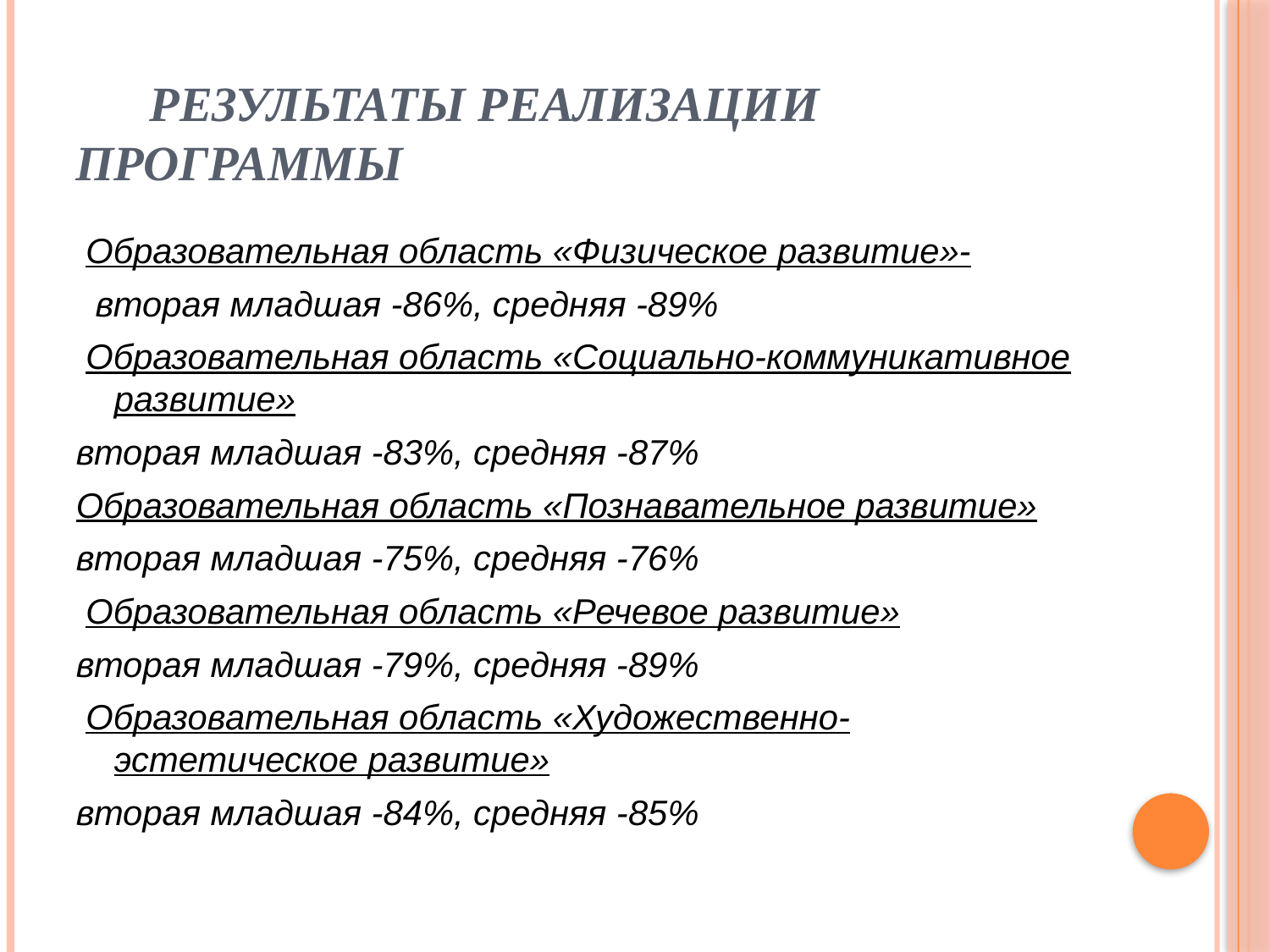

# Результаты реализации программы
 Образовательная область «Физическое развитие»-
  вторая младшая -86%, средняя -89%
 Образовательная область «Социально-коммуникативное развитие»
вторая младшая -83%, средняя -87%
Образовательная область «Познавательное развитие»
вторая младшая -75%, средняя -76%
 Образовательная область «Речевое развитие»
вторая младшая -79%, средняя -89%
 Образовательная область «Художественно-эстетическое развитие»
вторая младшая -84%, средняя -85%